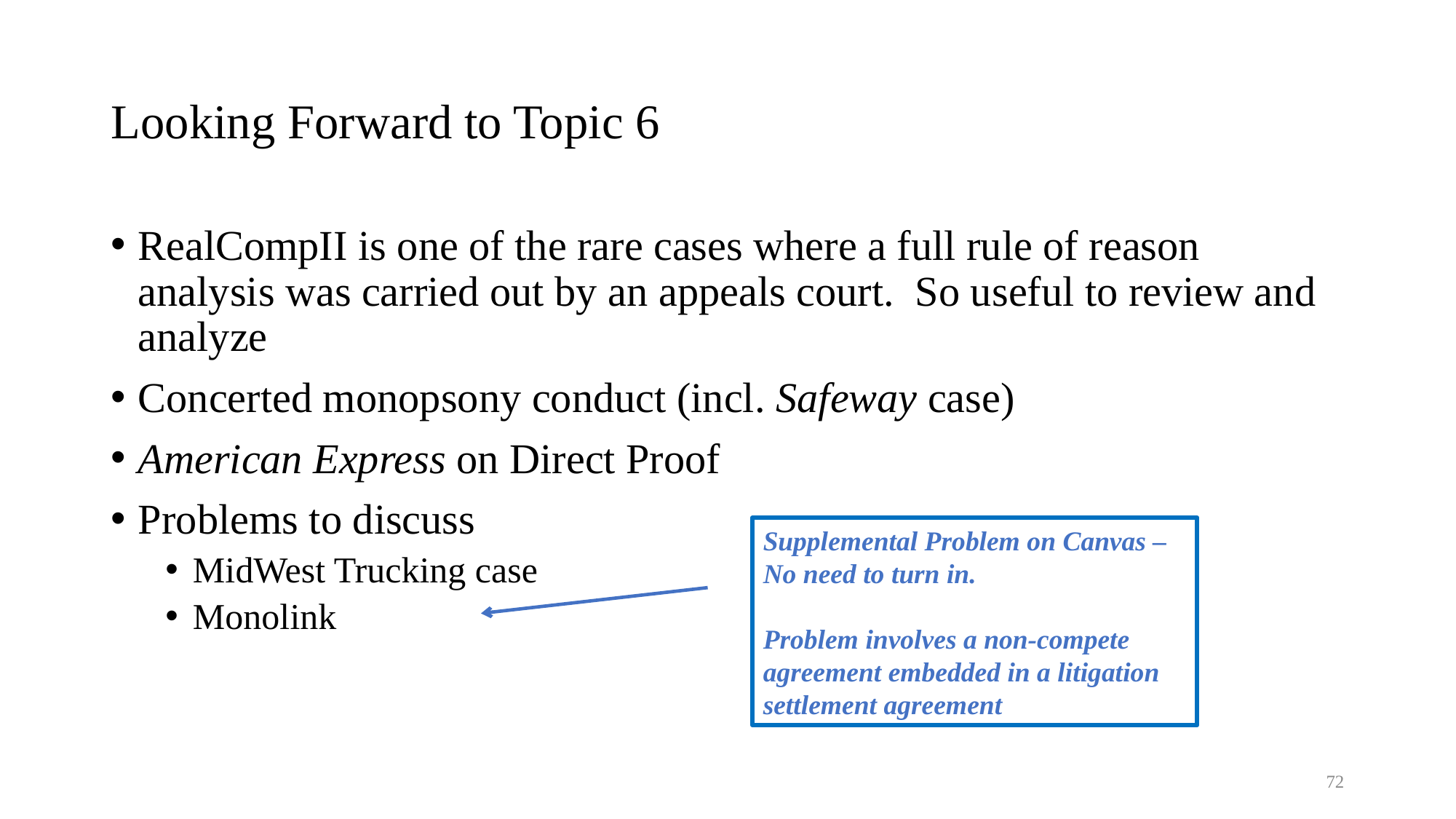

# Looking Forward to Topic 6
RealCompII is one of the rare cases where a full rule of reason analysis was carried out by an appeals court.  So useful to review and analyze
Concerted monopsony conduct (incl. Safeway case)
American Express on Direct Proof
Problems to discuss
MidWest Trucking case
Monolink
Supplemental Problem on Canvas – No need to turn in.

Problem involves a non-compete agreement embedded in a litigation settlement agreement
72